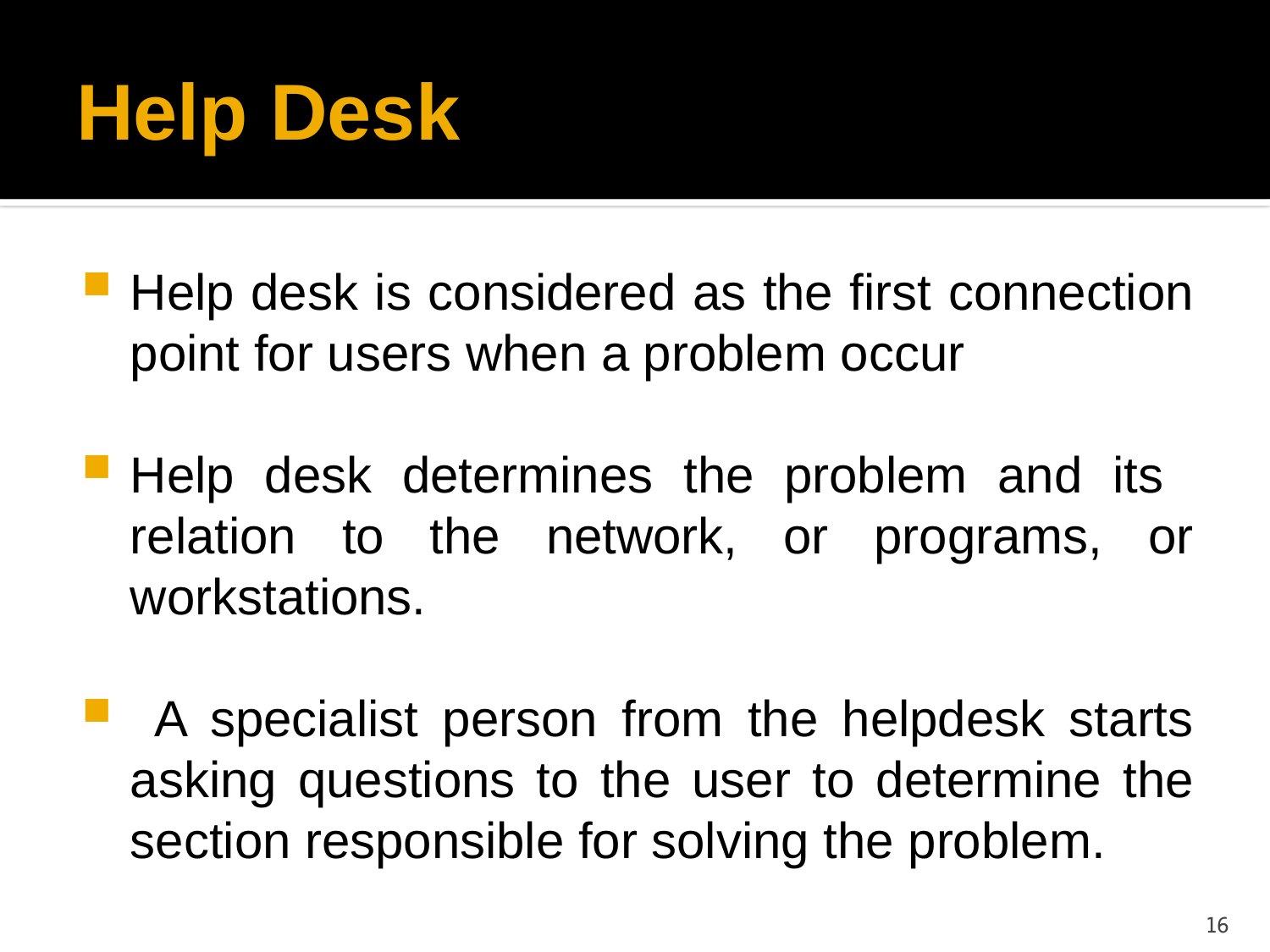

# Help Desk
Help desk is considered as the first connection point for users when a problem occur

Help desk determines the problem and its  relation to the network, or programs, or workstations.

 A specialist person from the helpdesk starts asking questions to the user to determine the section responsible for solving the problem.
16